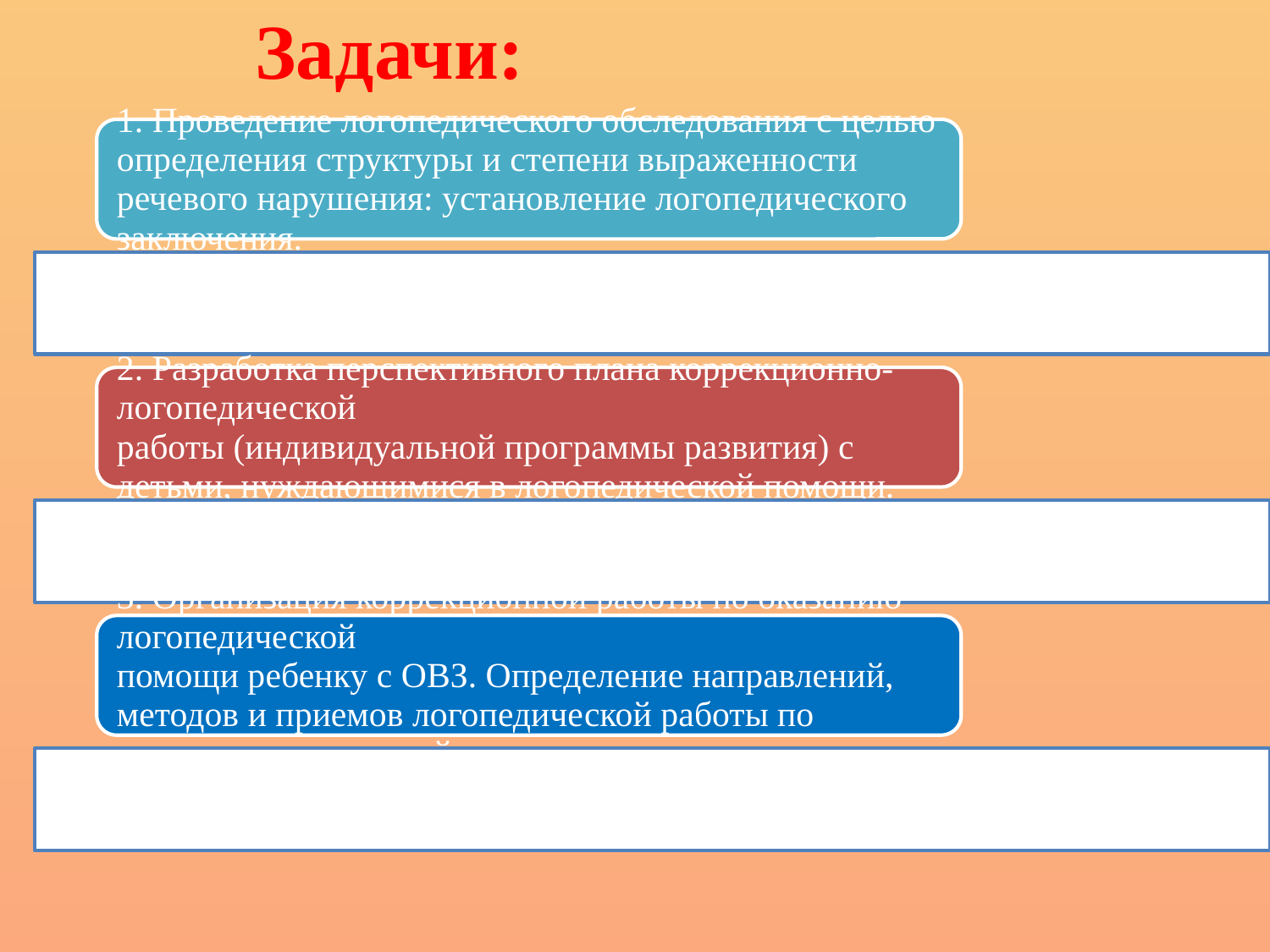

# Задачи:
1. Проведение логопедического обследования с целью определения структуры и степени выраженности речевого нарушения: установление логопедического заключения.
2. Разработка перспективного плана коррекционно-логопедической
работы (индивидуальной программы развития) с детьми, нуждающимися в логопедической помощи.
3. Организация коррекционной работы по оказанию логопедической
помощи ребенку с ОВЗ. Определение направлений, методов и приемов логопедической работы по коррекции нарушений речевого развития.